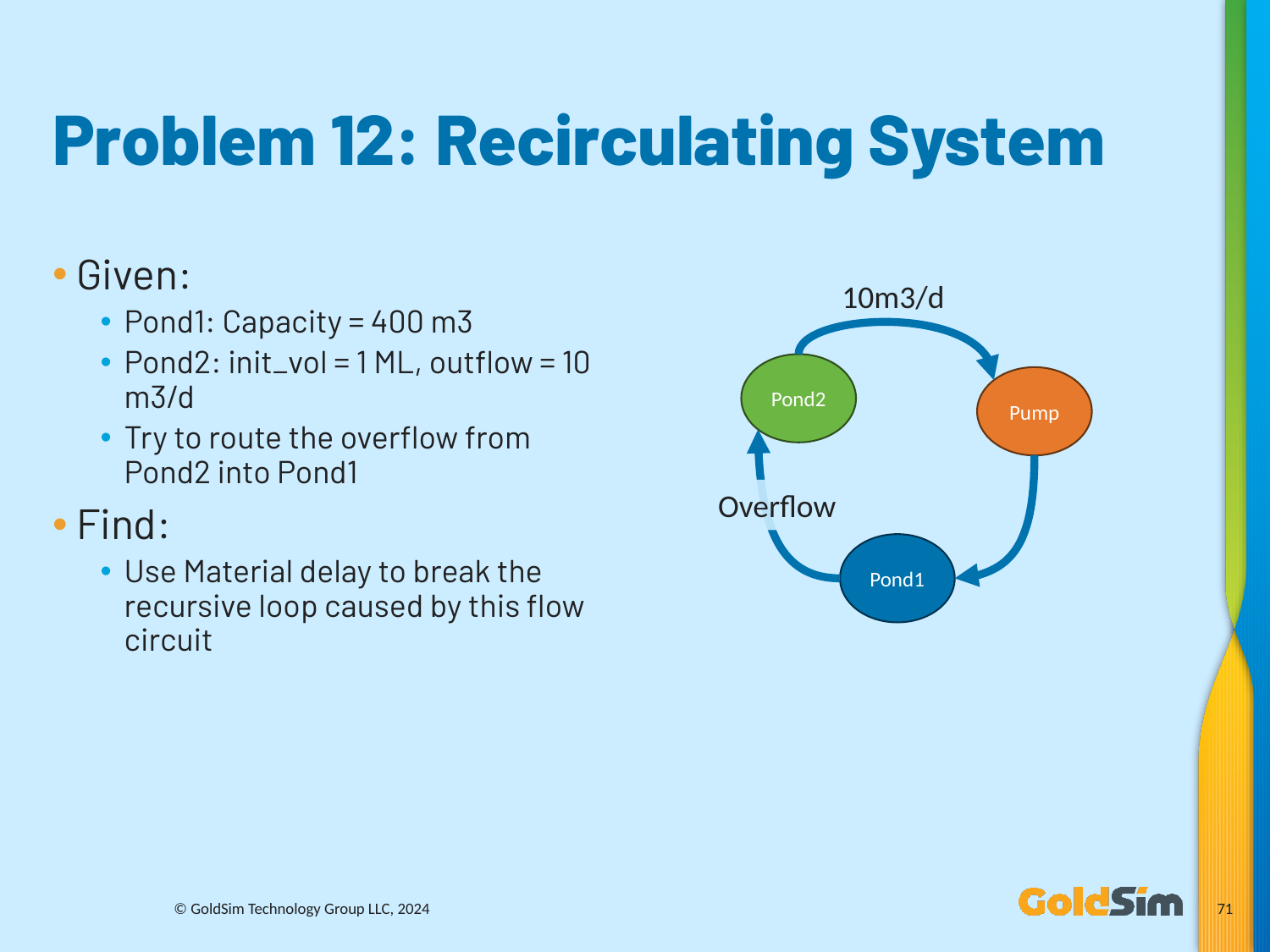

# Problem 12: Recirculating System
Given:
Pond1: Capacity = 400 m3
Pond2: init_vol = 1 ML, outflow = 10 m3/d
Try to route the overflow from Pond2 into Pond1
Find:
Use Material delay to break the recursive loop caused by this flow circuit

10m3/d
Pond2
Pump
Overflow
Pond1
© GoldSim Technology Group LLC, 2024
71